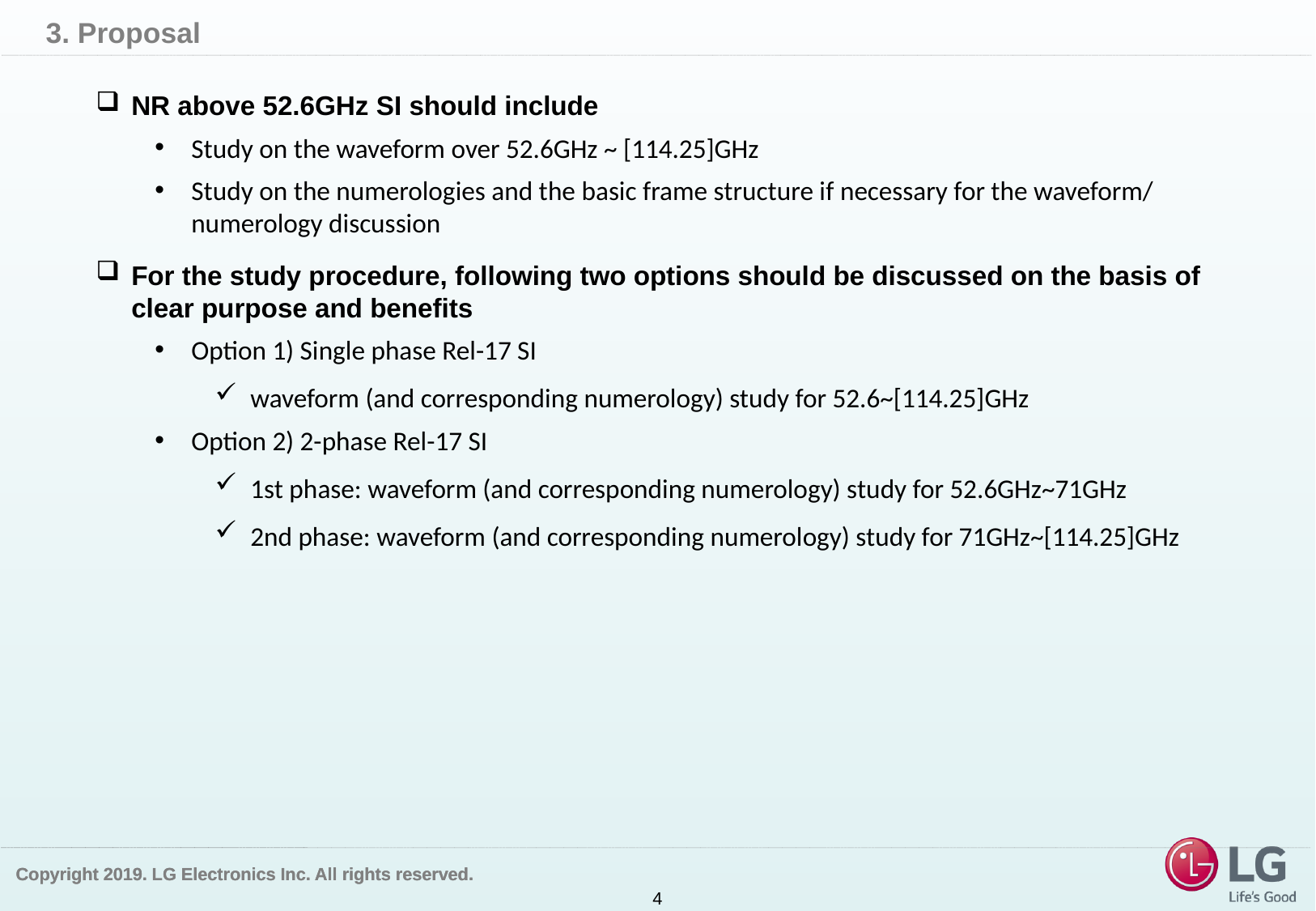

# 3. Proposal
NR above 52.6GHz SI should include
Study on the waveform over 52.6GHz ~ [114.25]GHz
Study on the numerologies and the basic frame structure if necessary for the waveform/numerology discussion
For the study procedure, following two options should be discussed on the basis of clear purpose and benefits
Option 1) Single phase Rel-17 SI
waveform (and corresponding numerology) study for 52.6~[114.25]GHz
Option 2) 2-phase Rel-17 SI
1st phase: waveform (and corresponding numerology) study for 52.6GHz~71GHz
2nd phase: waveform (and corresponding numerology) study for 71GHz~[114.25]GHz